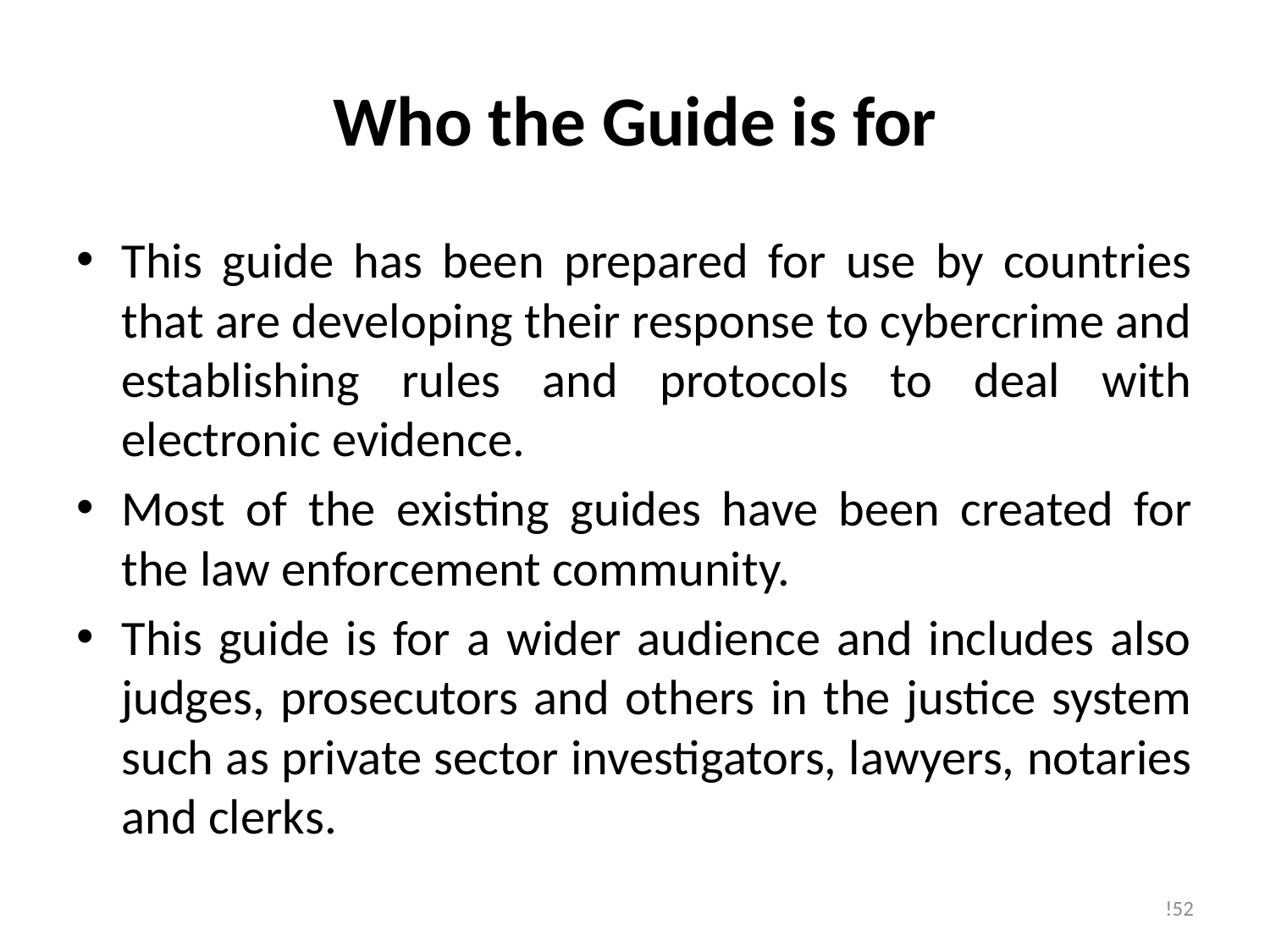

# Who the Guide is for
This guide has been prepared for use by countries that are developing their response to cybercrime and establishing rules and protocols to deal with electronic evidence.
Most of the existing guides have been created for the law enforcement community.
This guide is for a wider audience and includes also judges, prosecutors and others in the justice system such as private sector investigators, lawyers, notaries and clerks.

!52